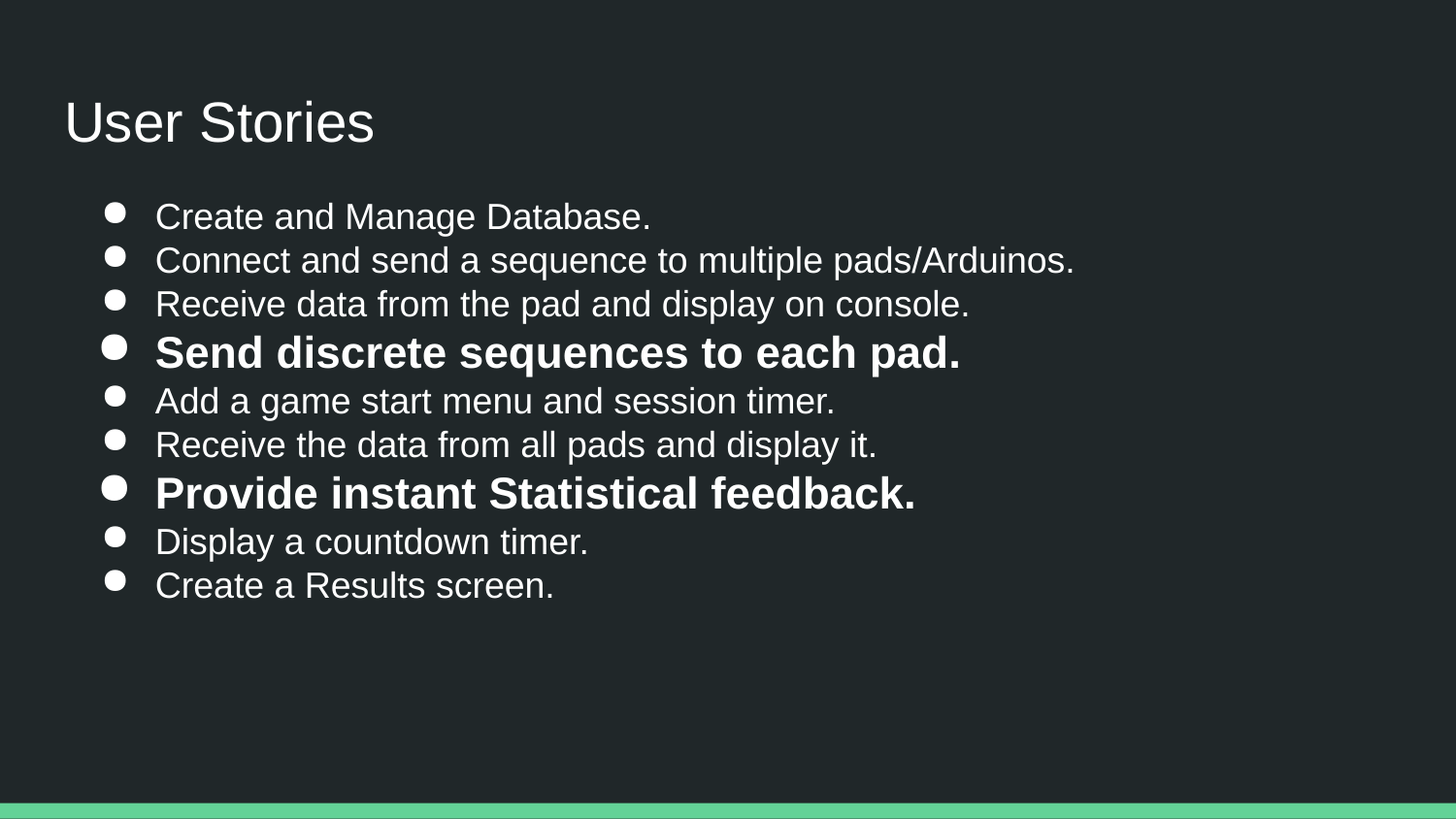

# User Stories
Create and Manage Database.
Connect and send a sequence to multiple pads/Arduinos.
Receive data from the pad and display on console.
Send discrete sequences to each pad.
Add a game start menu and session timer.
Receive the data from all pads and display it.
Provide instant Statistical feedback.
Display a countdown timer.
Create a Results screen.